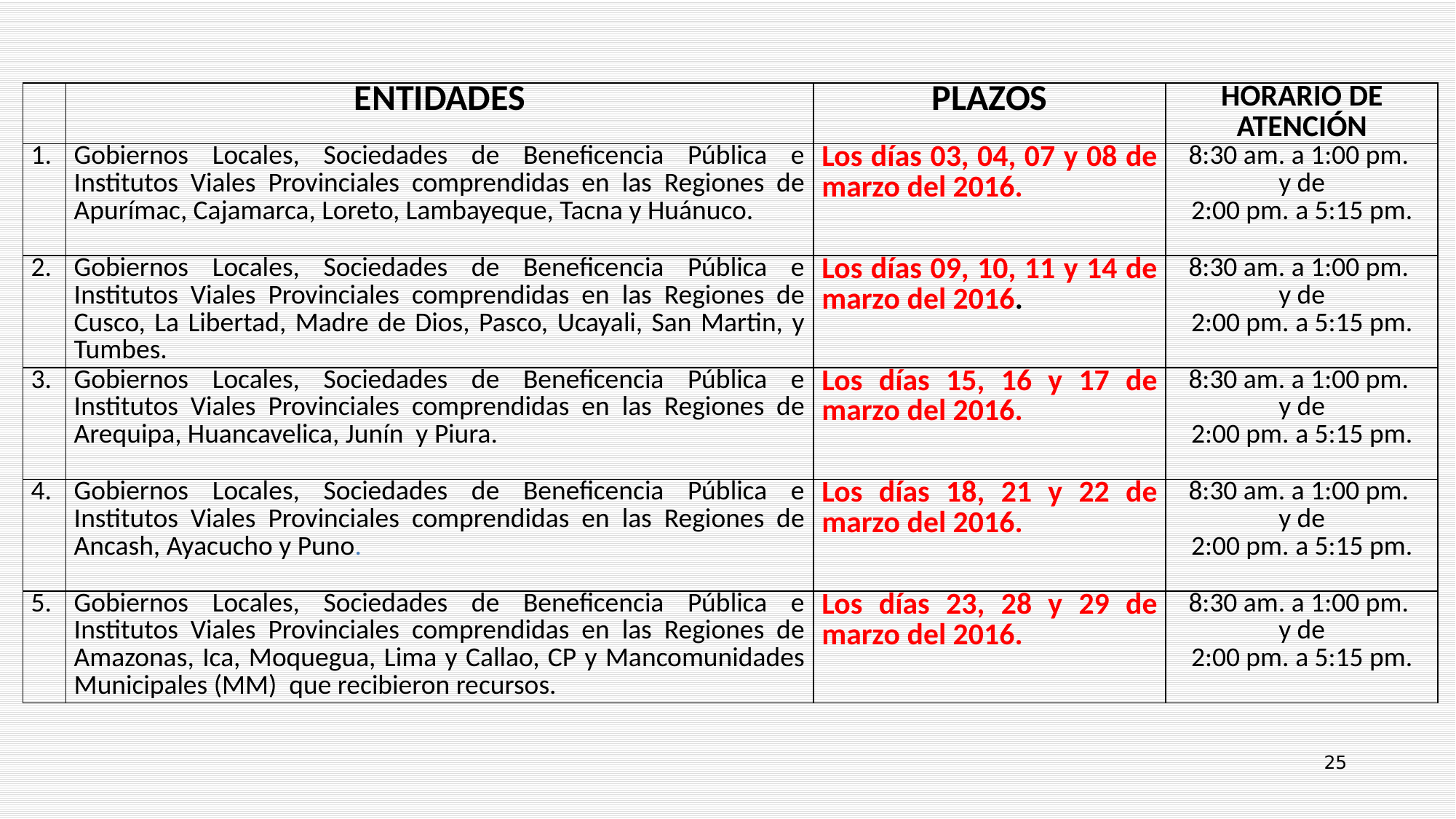

|  | ENTIDADES | PLAZOS | HORARIO DE ATENCIÓN |
| --- | --- | --- | --- |
| 1. | Gobiernos Locales, Sociedades de Beneficencia Pública e Institutos Viales Provinciales comprendidas en las Regiones de Apurímac, Cajamarca, Loreto, Lambayeque, Tacna y Huánuco. | Los días 03, 04, 07 y 08 de marzo del 2016. | 8:30 am. a 1:00 pm. y de 2:00 pm. a 5:15 pm. |
| 2. | Gobiernos Locales, Sociedades de Beneficencia Pública e Institutos Viales Provinciales comprendidas en las Regiones de Cusco, La Libertad, Madre de Dios, Pasco, Ucayali, San Martin, y Tumbes. | Los días 09, 10, 11 y 14 de marzo del 2016. | 8:30 am. a 1:00 pm. y de 2:00 pm. a 5:15 pm. |
| 3. | Gobiernos Locales, Sociedades de Beneficencia Pública e Institutos Viales Provinciales comprendidas en las Regiones de Arequipa, Huancavelica, Junín y Piura. | Los días 15, 16 y 17 de marzo del 2016. | 8:30 am. a 1:00 pm. y de 2:00 pm. a 5:15 pm. |
| 4. | Gobiernos Locales, Sociedades de Beneficencia Pública e Institutos Viales Provinciales comprendidas en las Regiones de Ancash, Ayacucho y Puno. | Los días 18, 21 y 22 de marzo del 2016. | 8:30 am. a 1:00 pm. y de 2:00 pm. a 5:15 pm. |
| 5. | Gobiernos Locales, Sociedades de Beneficencia Pública e Institutos Viales Provinciales comprendidas en las Regiones de Amazonas, Ica, Moquegua, Lima y Callao, CP y Mancomunidades Municipales (MM) que recibieron recursos. | Los días 23, 28 y 29 de marzo del 2016. | 8:30 am. a 1:00 pm. y de 2:00 pm. a 5:15 pm. |
25